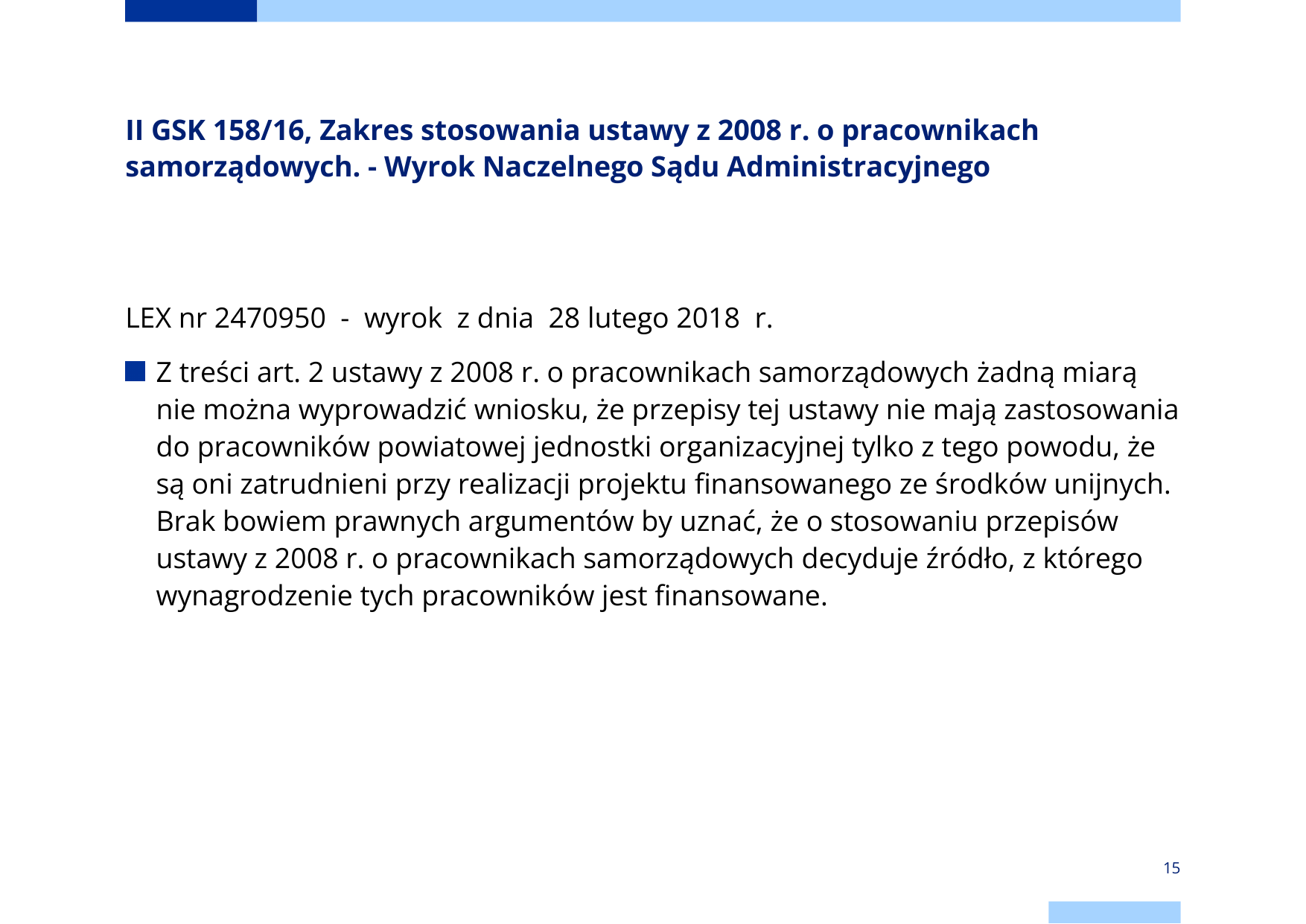

# II GSK 158/16, Zakres stosowania ustawy z 2008 r. o pracownikach samorządowych. - Wyrok Naczelnego Sądu Administracyjnego

LEX nr 2470950  -  wyrok  z dnia  28 lutego 2018  r.
Z treści art. 2 ustawy z 2008 r. o pracownikach samorządowych żadną miarą nie można wyprowadzić wniosku, że przepisy tej ustawy nie mają zastosowania do pracowników powiatowej jednostki organizacyjnej tylko z tego powodu, że są oni zatrudnieni przy realizacji projektu finansowanego ze środków unijnych. Brak bowiem prawnych argumentów by uznać, że o stosowaniu przepisów ustawy z 2008 r. o pracownikach samorządowych decyduje źródło, z którego wynagrodzenie tych pracowników jest finansowane.

15